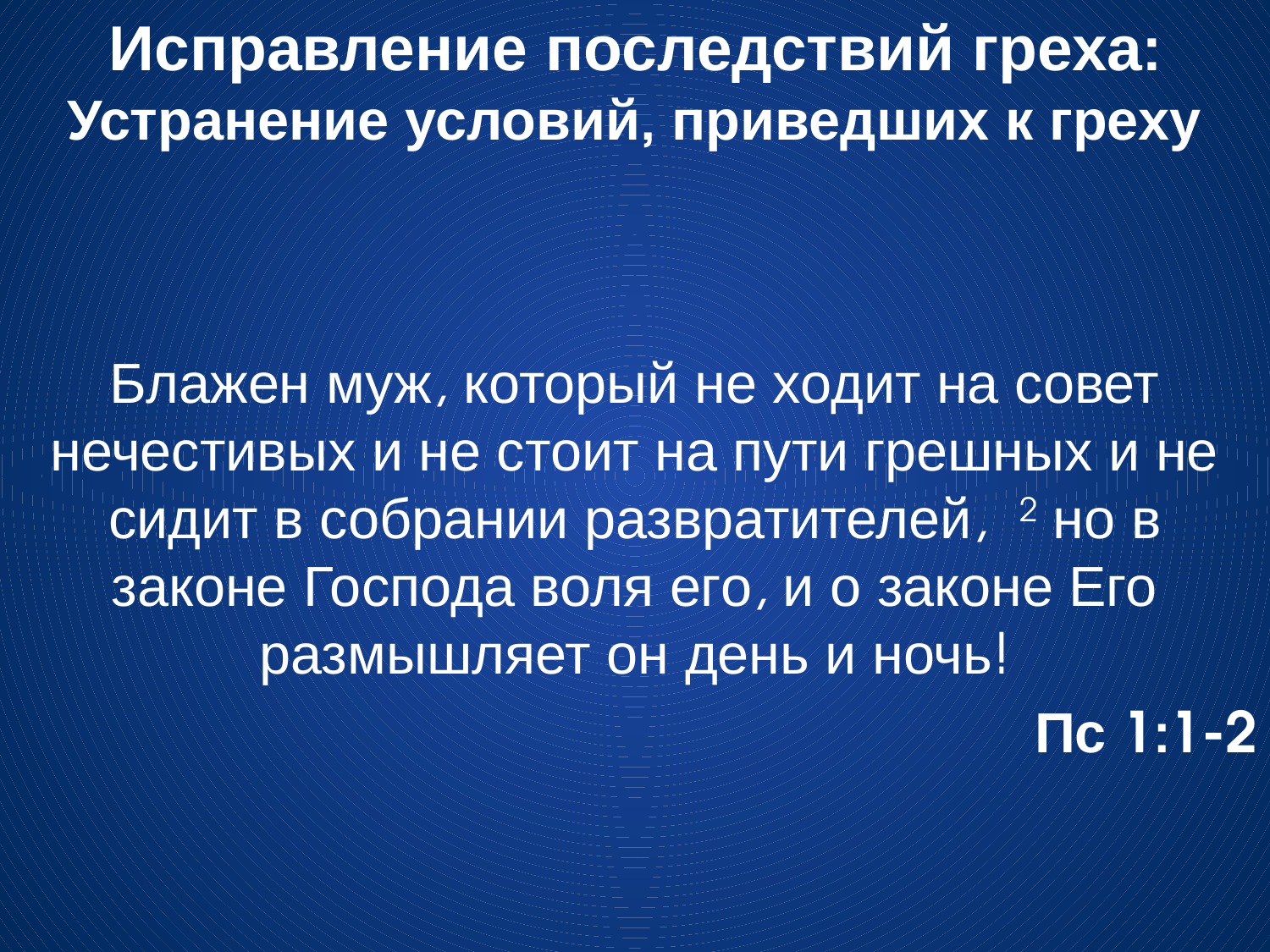

# Исправление последствий греха: Устранение условий, приведших к греху
Блажен муж, который не ходит на совет нечестивых и не стоит на пути грешных и не сидит в собрании развратителей,  2 но в законе Господа воля его, и о законе Его размышляет он день и ночь!
Пс 1:1-2